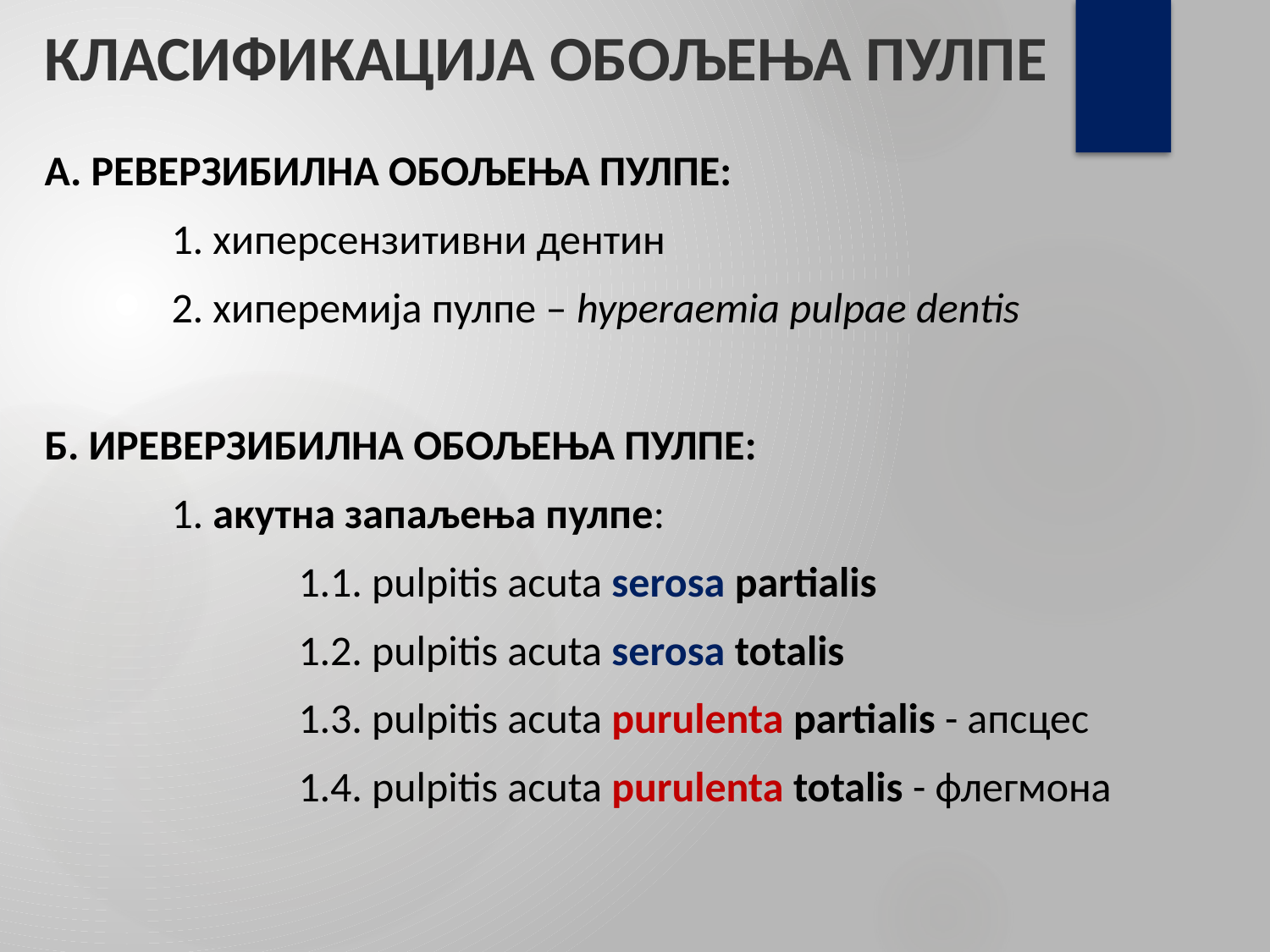

# КЛАСИФИКАЦИЈА ОБОЉЕЊА ПУЛПЕ
А. РЕВЕРЗИБИЛНА ОБОЉЕЊА ПУЛПЕ:
	1. хиперсензитивни дентин
	2. хиперемија пулпе – hyperaemia pulpae dentis

Б. ИРЕВЕРЗИБИЛНА ОБОЉЕЊА ПУЛПЕ:
	1. акутна запаљења пулпе:
		1.1. pulpitis acuta serosa partialis
		1.2. pulpitis acuta serosa totalis
		1.3. pulpitis acuta purulenta partialis - апсцес
		1.4. pulpitis acuta purulenta totalis - флегмона